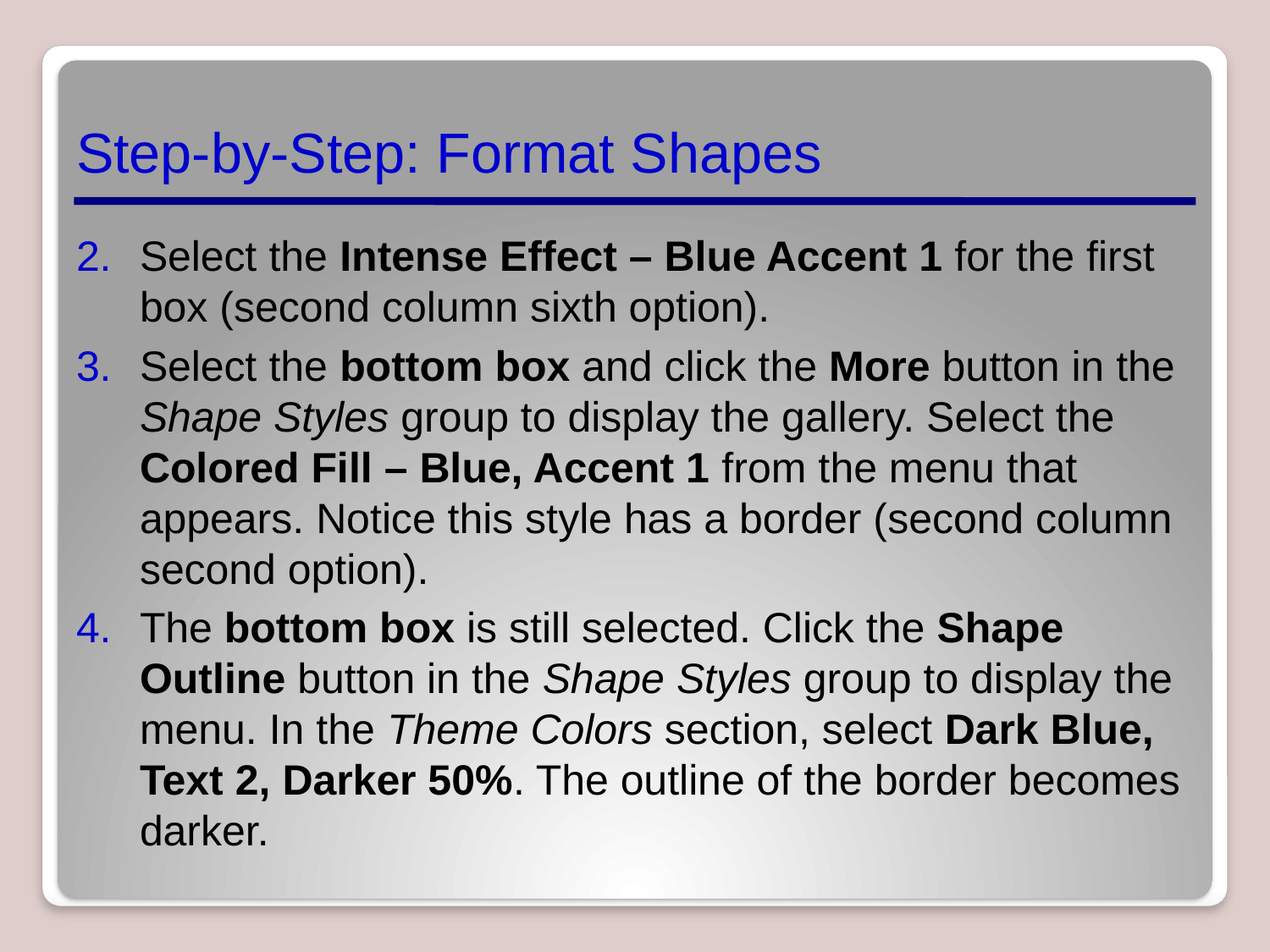

# Step-by-Step: Format Shapes
Select the Intense Effect – Blue Accent 1 for the first box (second column sixth option).
Select the bottom box and click the More button in the Shape Styles group to display the gallery. Select the Colored Fill – Blue, Accent 1 from the menu that appears. Notice this style has a border (second column second option).
The bottom box is still selected. Click the Shape Outline button in the Shape Styles group to display the menu. In the Theme Colors section, select Dark Blue, Text 2, Darker 50%. The outline of the border becomes darker.